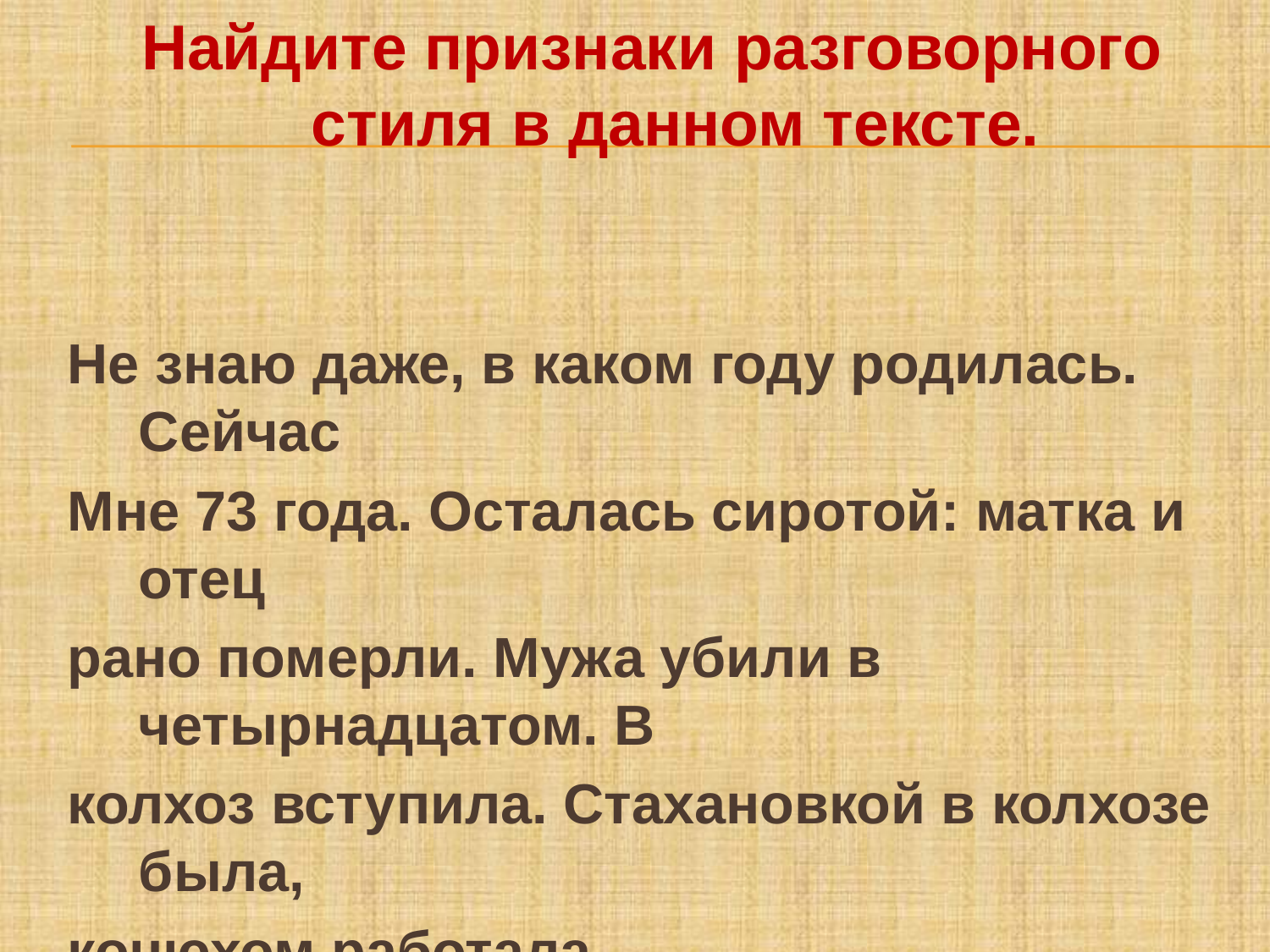

Найдите признаки разговорного стиля в данном тексте.

Не знаю даже, в каком году родилась. Сейчас
Мне 73 года. Осталась сиротой: матка и отец
рано померли. Мужа убили в четырнадцатом. В
колхоз вступила. Стахановкой в колхозе была,
конюхом работала.